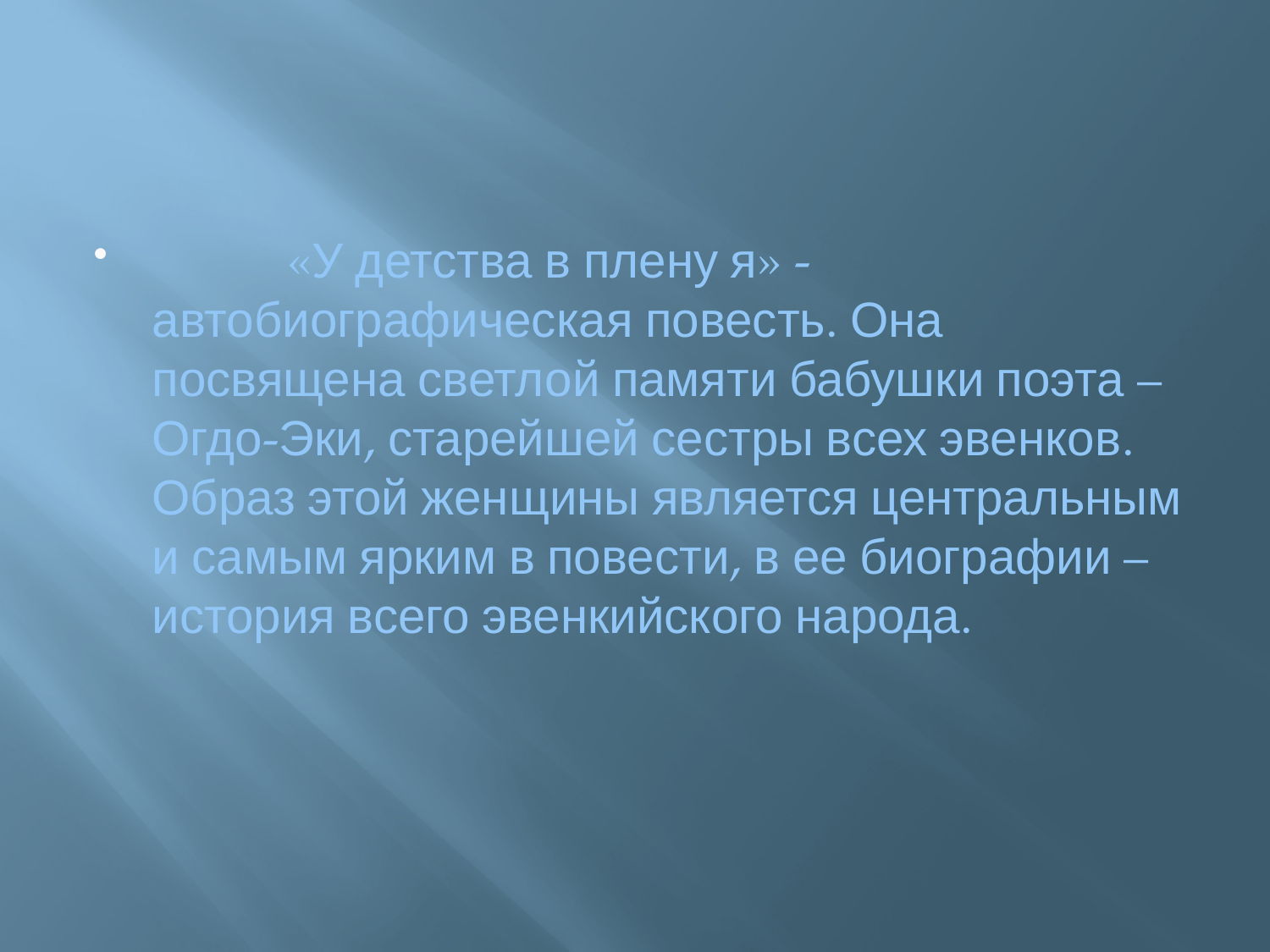

#
           «У детства в плену я» - автобиографическая повесть. Она посвящена светлой памяти бабушки поэта – Огдо-Эки, старейшей сестры всех эвенков. Образ этой женщины является центральным и самым ярким в повести, в ее биографии – история всего эвенкийского народа.